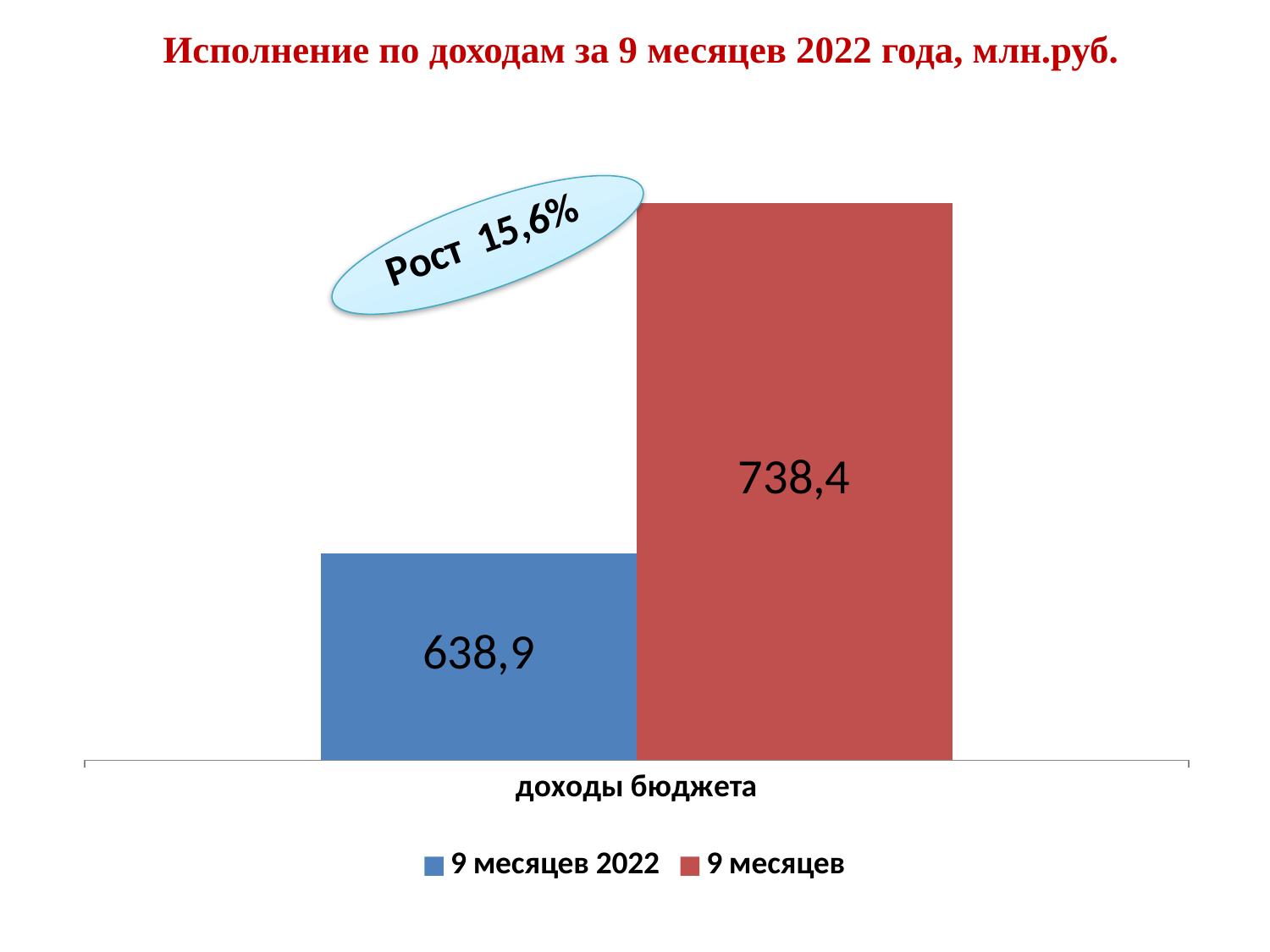

# Исполнение по доходам за 9 месяцев 2022 года, млн.руб.

### Chart

| Category | 9 месяцев 2022 | 9 месяцев |
|---|---|---|
| доходы бюджета | 638.9 | 738.4 |